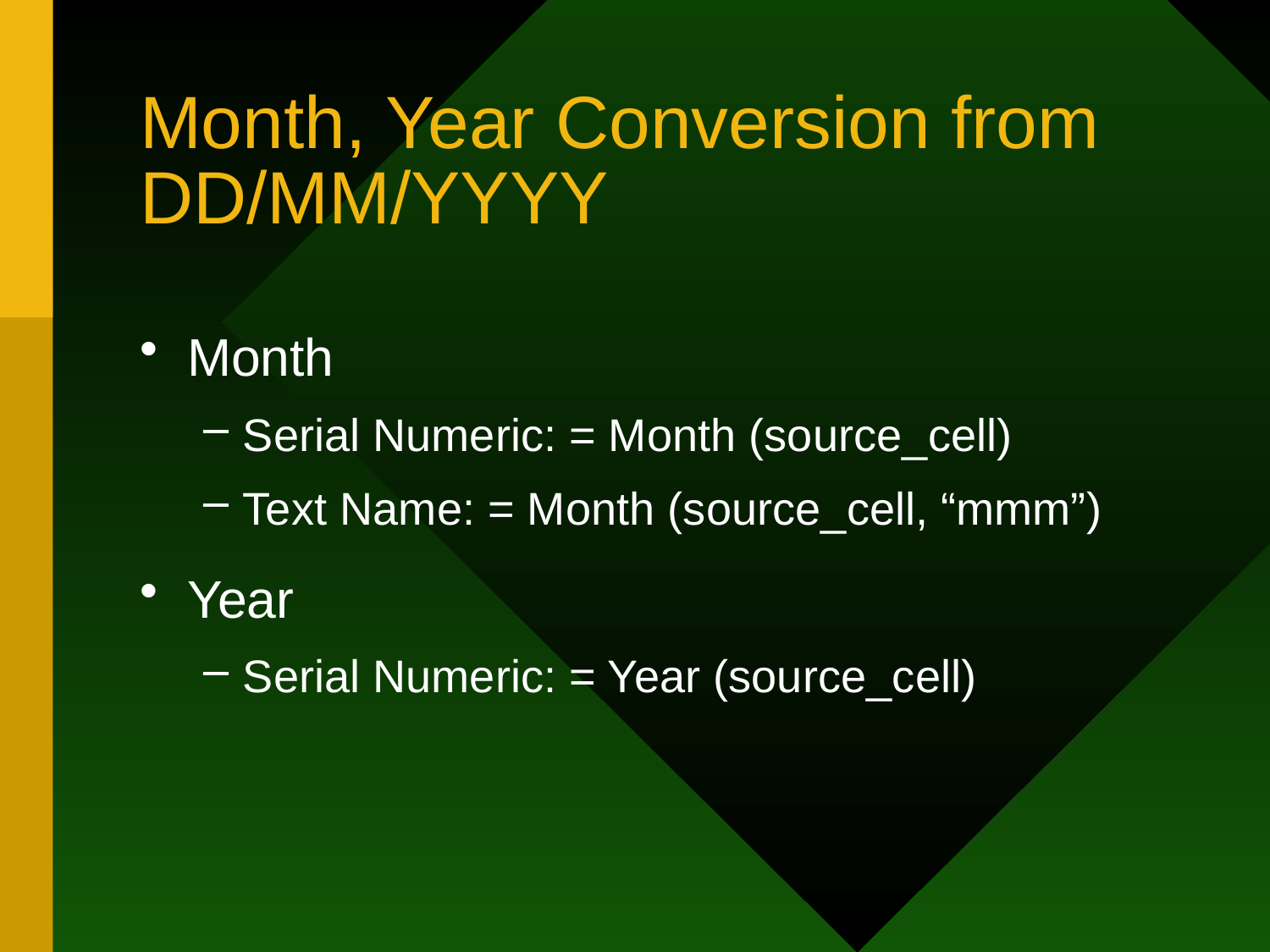

# Month, Year Conversion from DD/MM/YYYY
Month
Serial Numeric: = Month (source_cell)
Text Name: = Month (source_cell, “mmm”)
Year
Serial Numeric: = Year (source_cell)